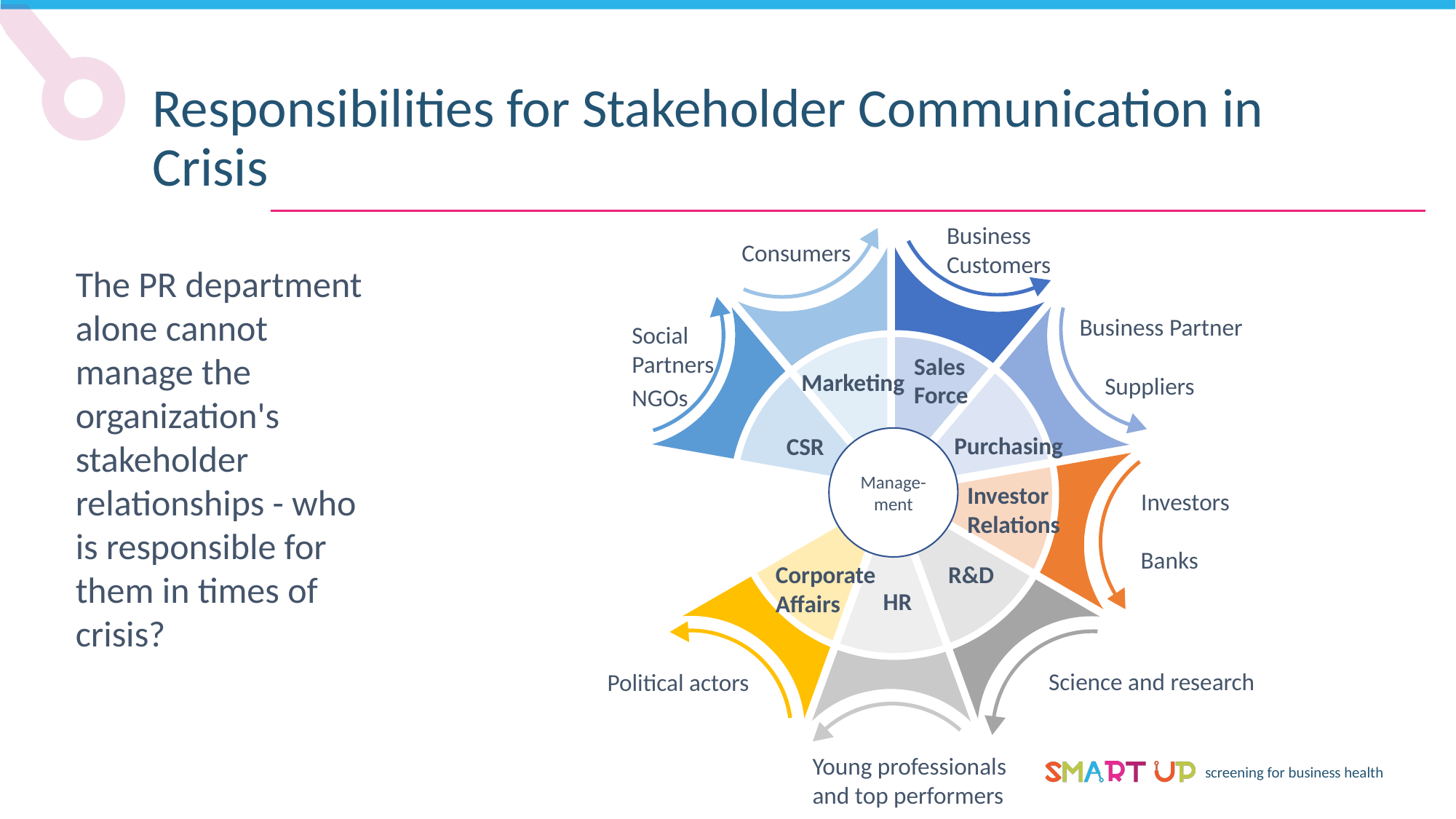

Responsibilities for Stakeholder Communication in Crisis
Business
Customers

Consumers
The PR department alone cannot manage the organization's stakeholder relationships - who is responsible for them in times of crisis?
Business Partner
Social
Partners

Sales
Force
Marketing
Suppliers
NGOs
Purchasing
CSR
Manage-ment
Investor
Relations
Investors
Banks
Corporate
Affairs
R&D
HR
Science and research
Political actors
Young professionals
and top performers